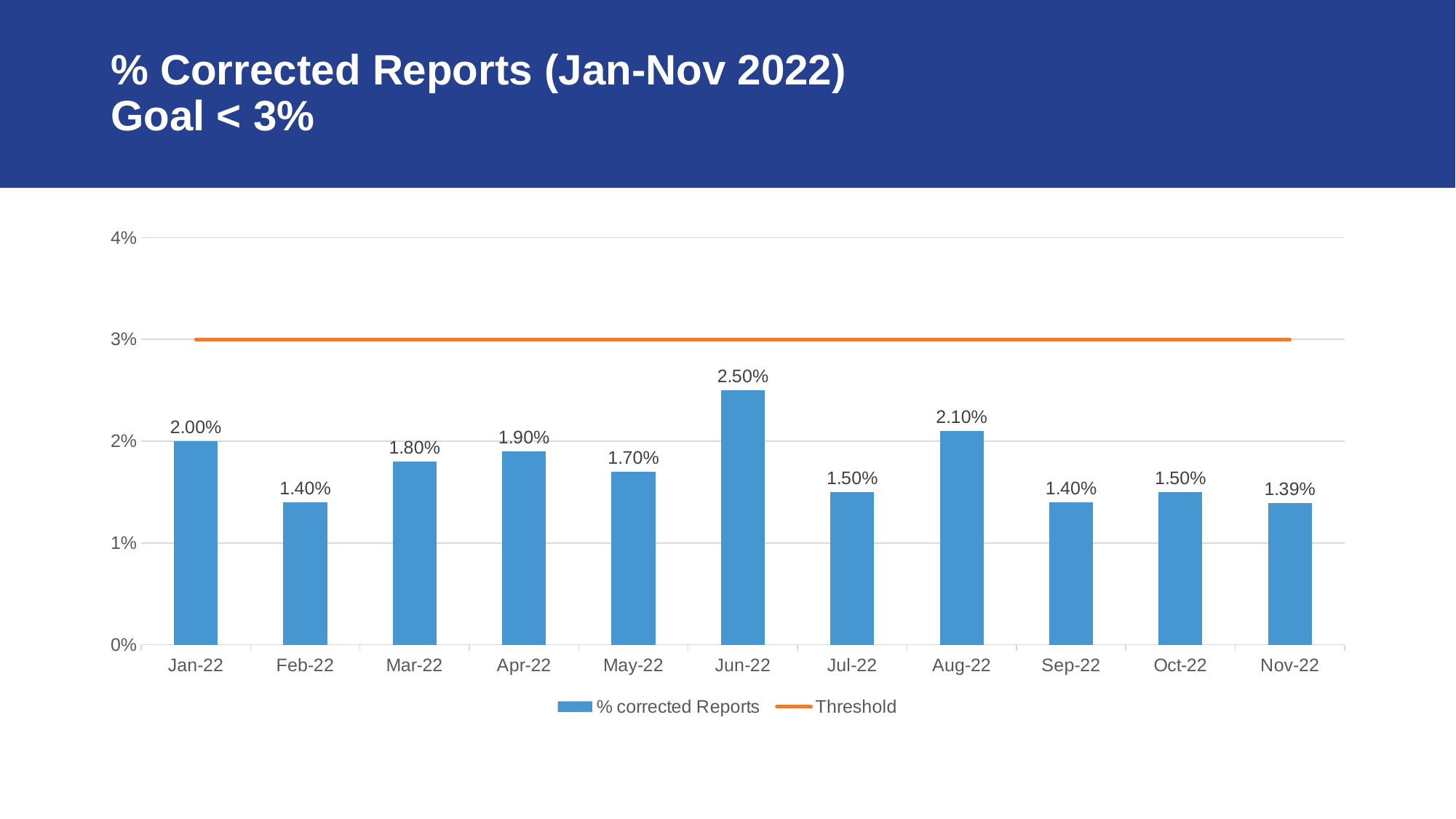

# % Corrected Reports (Jan-Nov 2022) Goal < 3%

### Chart

| Category | % corrected Reports  | Threshold |
|---|---|---|
| 44562 | 0.02 | 0.03 |
| 44593 | 0.014 | 0.03 |
| 44621 | 0.018 | 0.03 |
| 44652 | 0.019 | 0.03 |
| 44682 | 0.017 | 0.03 |
| 44713 | 0.025 | 0.03 |
| 44743 | 0.015 | 0.03 |
| 44774 | 0.021 | 0.03 |
| 44805 | 0.014 | 0.03 |
| 44835 | 0.015 | 0.03 |
| 44866 | 0.0139 | 0.03 |